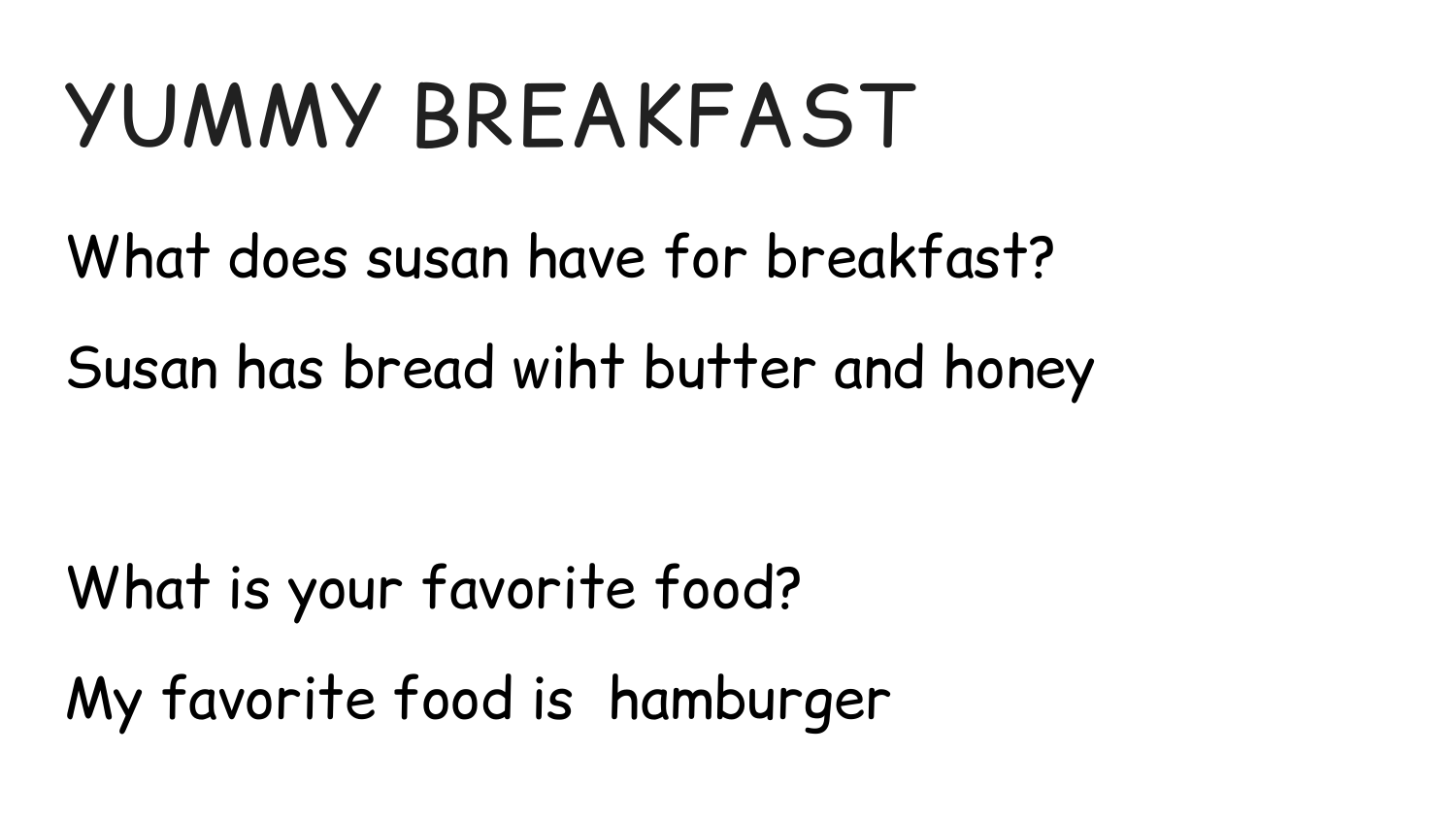

# YUMMY BREAKFAST
What does susan have for breakfast?
Susan has bread wiht butter and honey

What is your favorite food?
My favorite food is  hamburger